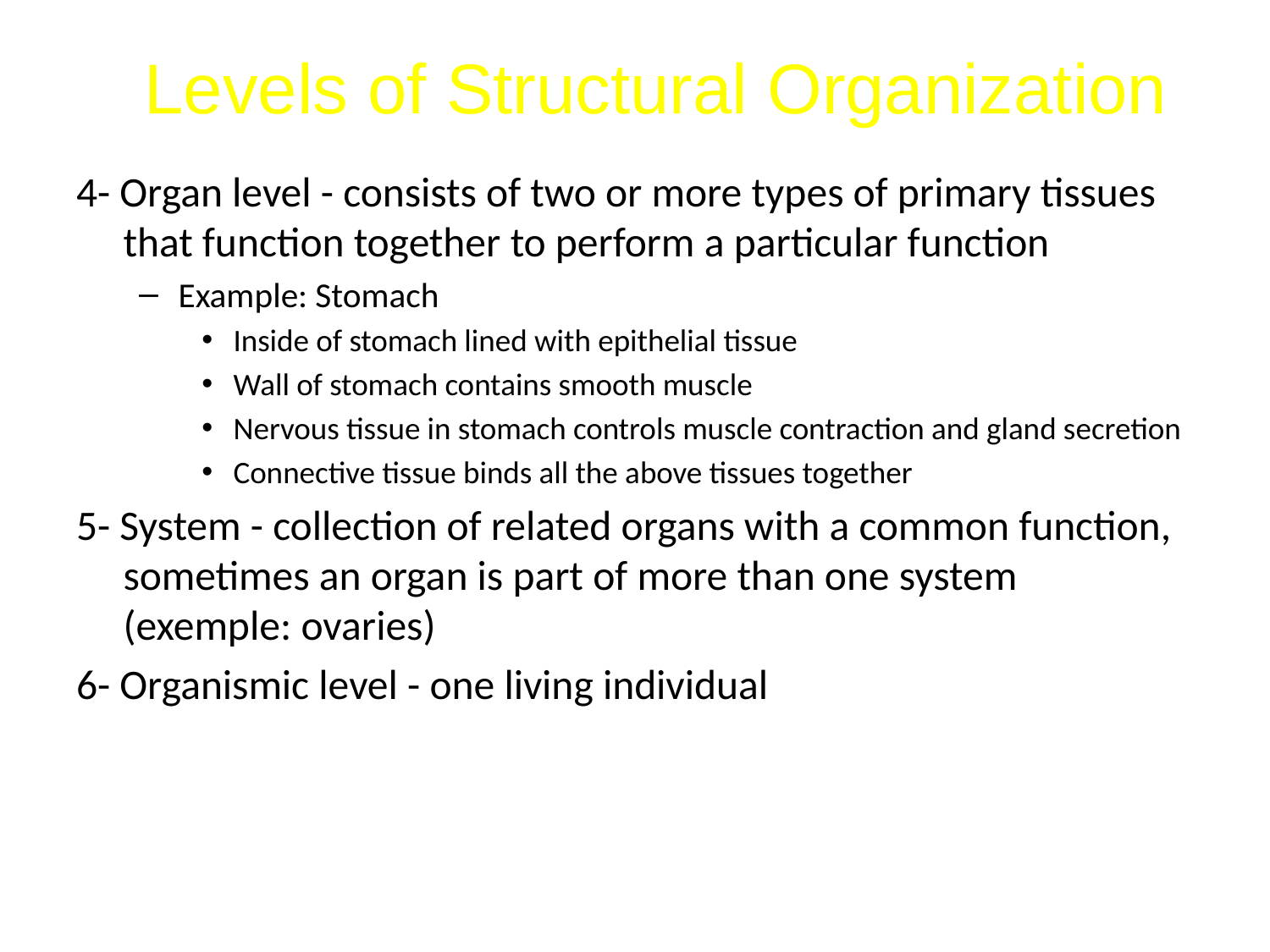

Levels of Structural Organization
4- Organ level - consists of two or more types of primary tissues that function together to perform a particular function
Example: Stomach
Inside of stomach lined with epithelial tissue
Wall of stomach contains smooth muscle
Nervous tissue in stomach controls muscle contraction and gland secretion
Connective tissue binds all the above tissues together
5- System - collection of related organs with a common function, sometimes an organ is part of more than one system (exemple: ovaries)
6- Organismic level - one living individual